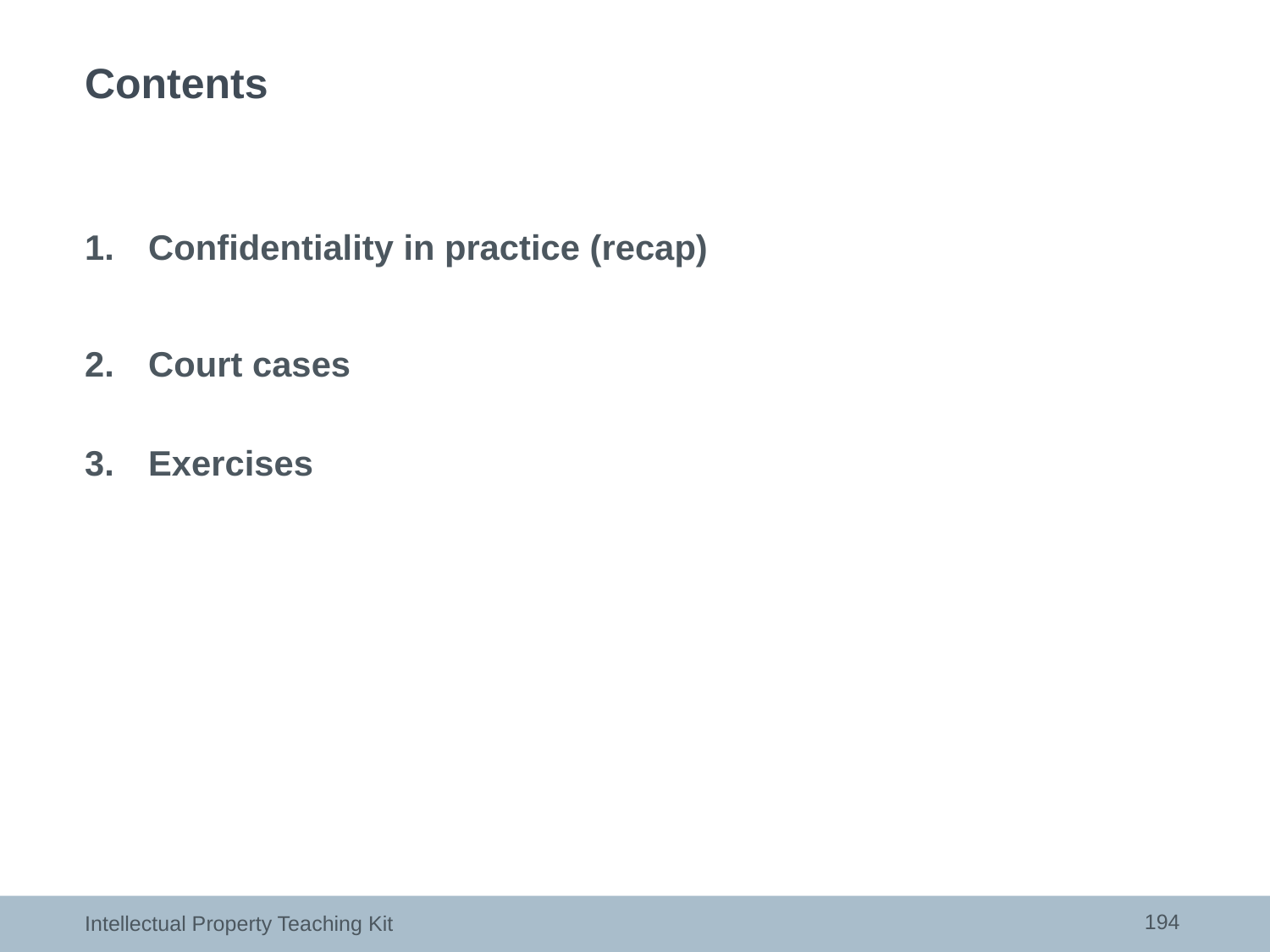

# Contents
Confidentiality in practice (recap)

Court cases

Exercises

194
Intellectual Property Teaching Kit